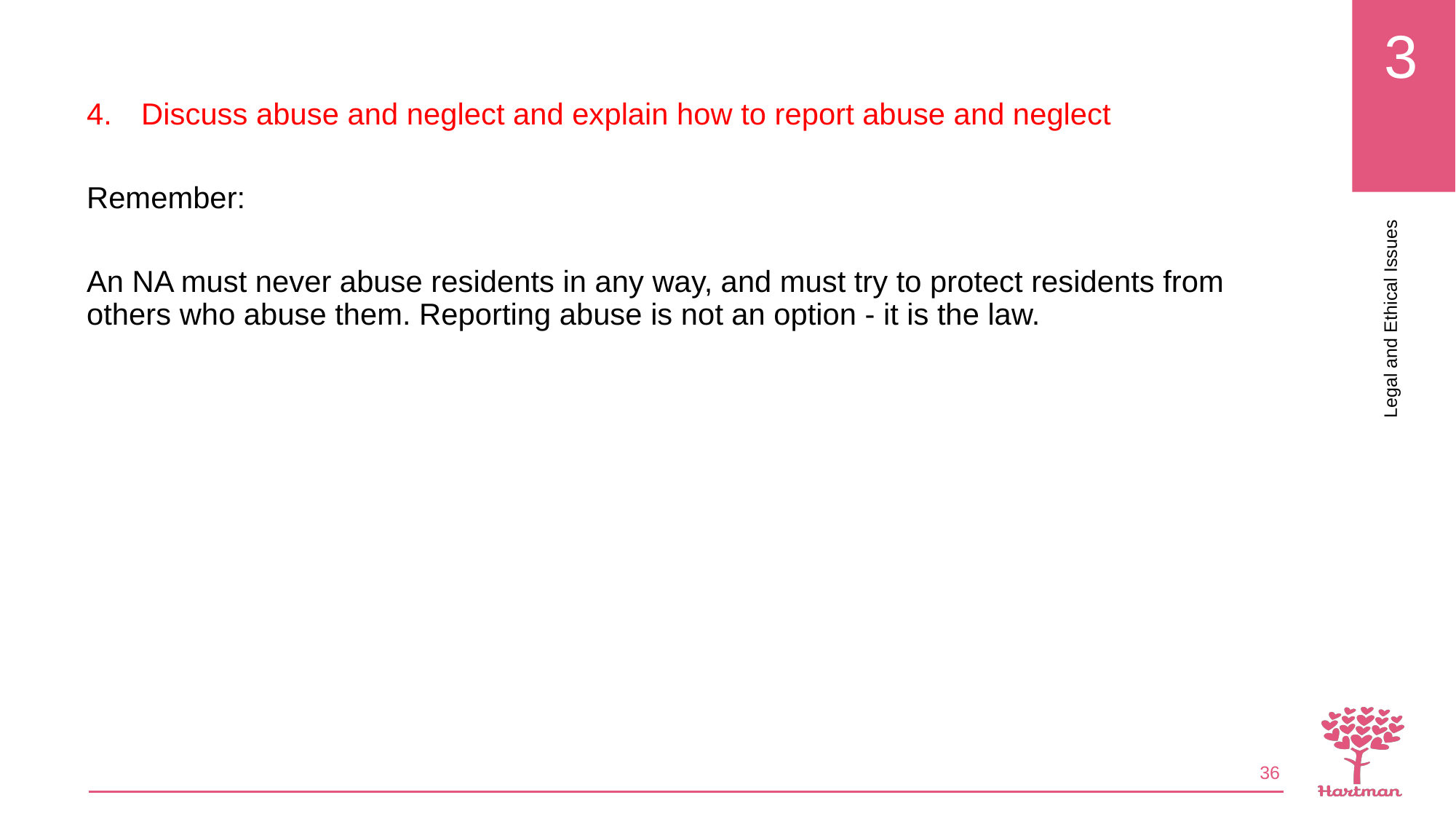

Discuss abuse and neglect and explain how to report abuse and neglect

Remember:

An NA must never abuse residents in any way, and must try to protect residents from others who abuse them. Reporting abuse is not an option - it is the law.

36